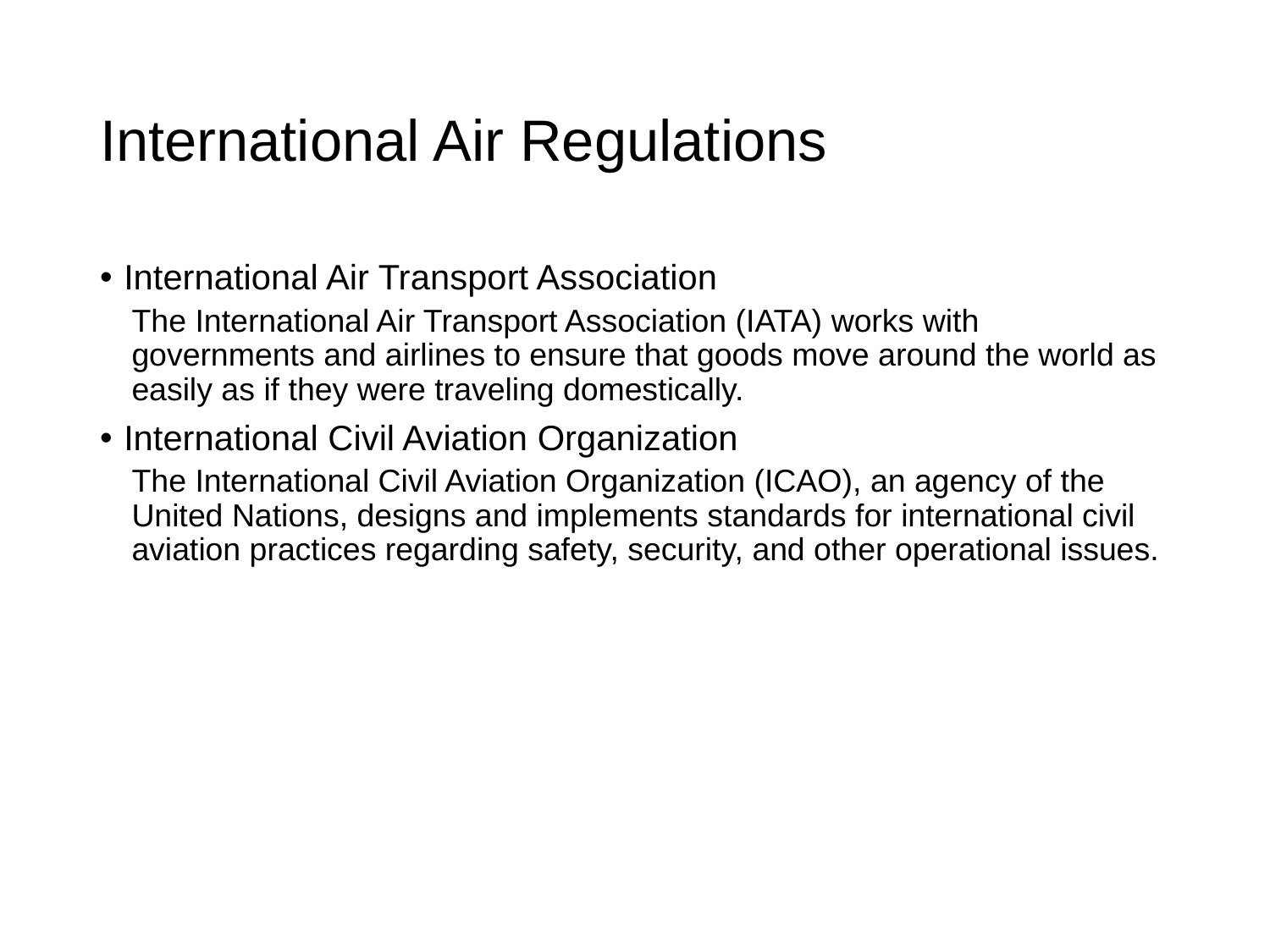

# International Air Regulations
International Air Transport Association
The International Air Transport Association (IATA) works with governments and airlines to ensure that goods move around the world as easily as if they were traveling domestically.
International Civil Aviation Organization
The International Civil Aviation Organization (ICAO), an agency of the United Nations, designs and implements standards for international civil aviation practices regarding safety, security, and other operational issues.